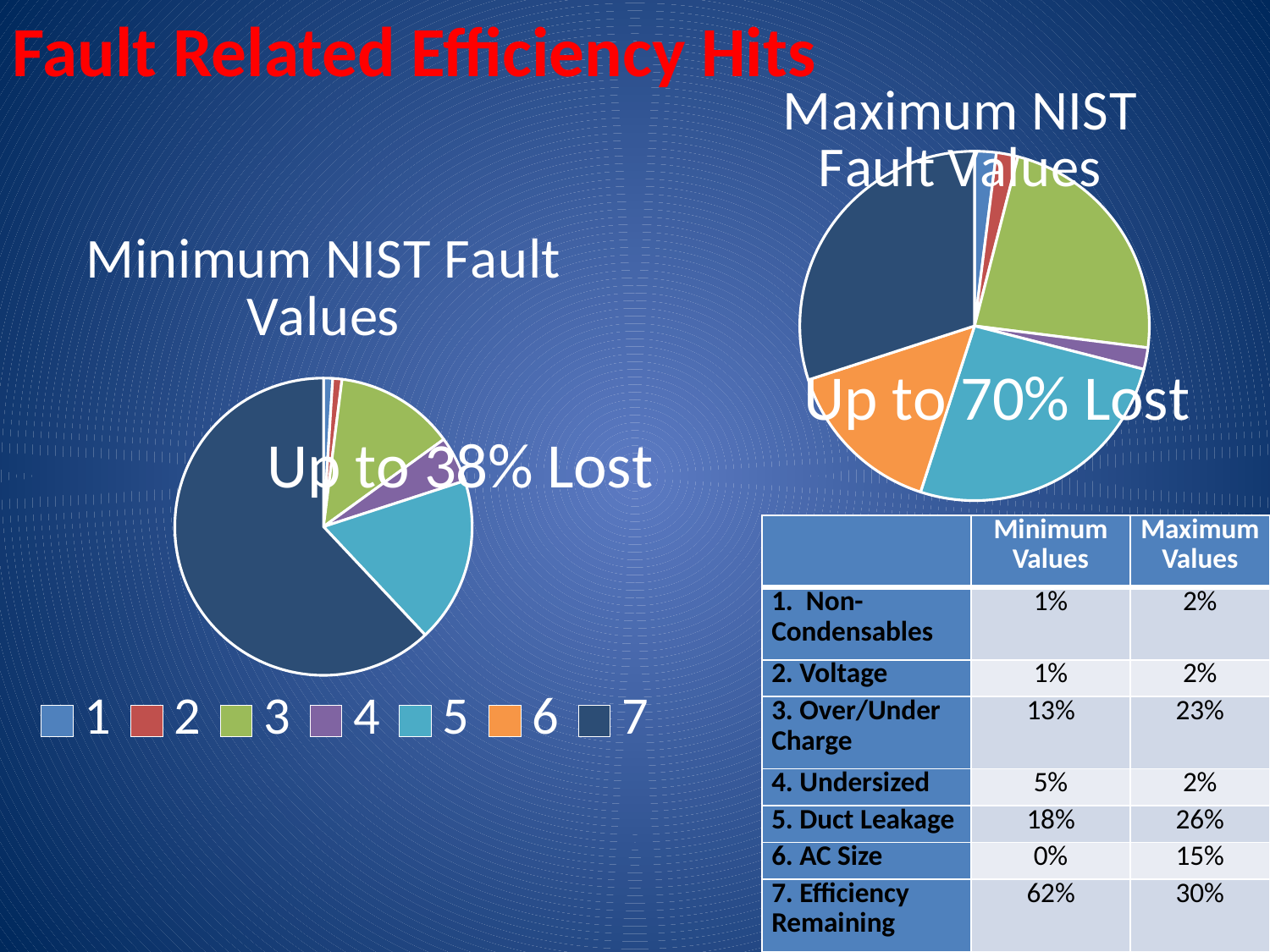

Fault Related Efficiency Hits

### Chart: Maximum NIST Fault Values

| Category |  |
|---|---|

### Chart: Minimum NIST Fault Values

| Category |  |
|---|---|
|  | Minimum Values | Maximum Values |
| --- | --- | --- |
| 1. Non-Condensables | 1% | 2% |
| 2. Voltage | 1% | 2% |
| 3. Over/Under Charge | 13% | 23% |
| 4. Undersized | 5% | 2% |
| 5. Duct Leakage | 18% | 26% |
| 6. AC Size | 0% | 15% |
| 7. Efficiency Remaining | 62% | 30% |